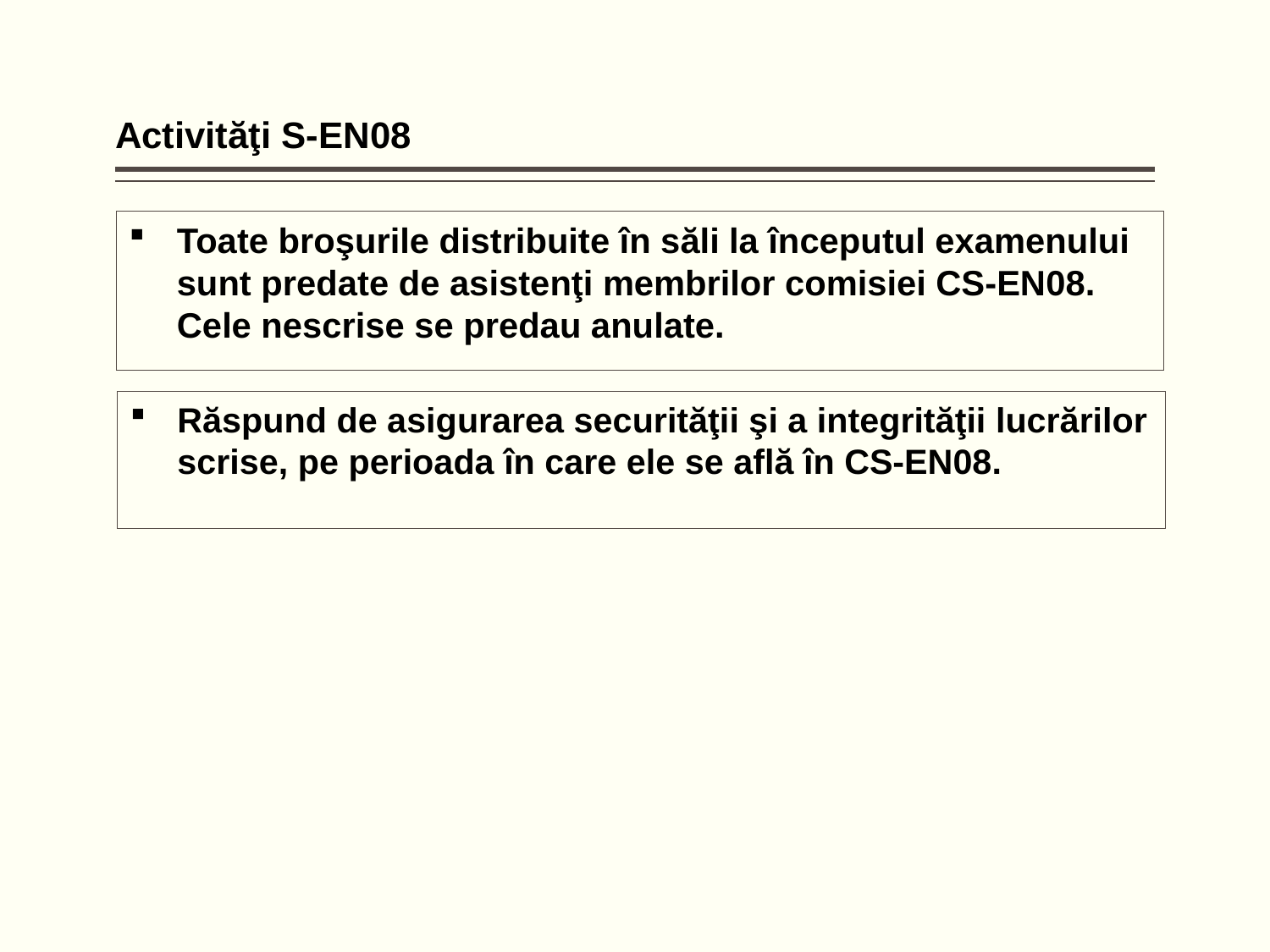

Activităţi S-EN08
Toate broşurile distribuite în săli la începutul examenului sunt predate de asistenţi membrilor comisiei CS-EN08. Cele nescrise se predau anulate.
Răspund de asigurarea securităţii şi a integrităţii lucrărilor scrise, pe perioada în care ele se află în CS-EN08.